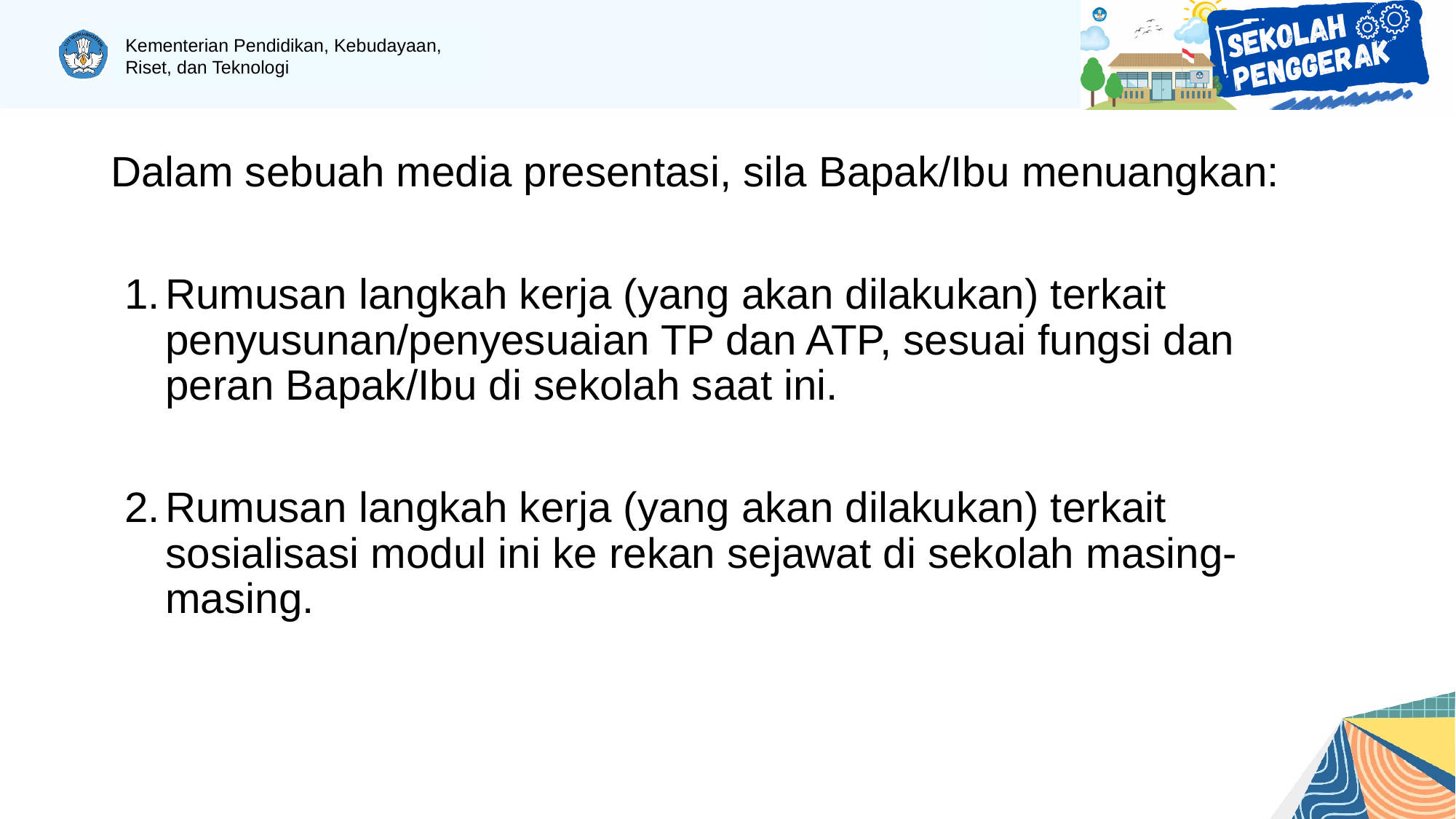

Dalam sebuah media presentasi, sila Bapak/Ibu menuangkan:

Rumusan langkah kerja (yang akan dilakukan) terkait penyusunan/penyesuaian TP dan ATP, sesuai fungsi dan peran Bapak/Ibu di sekolah saat ini.

Rumusan langkah kerja (yang akan dilakukan) terkait sosialisasi modul ini ke rekan sejawat di sekolah masing-masing.